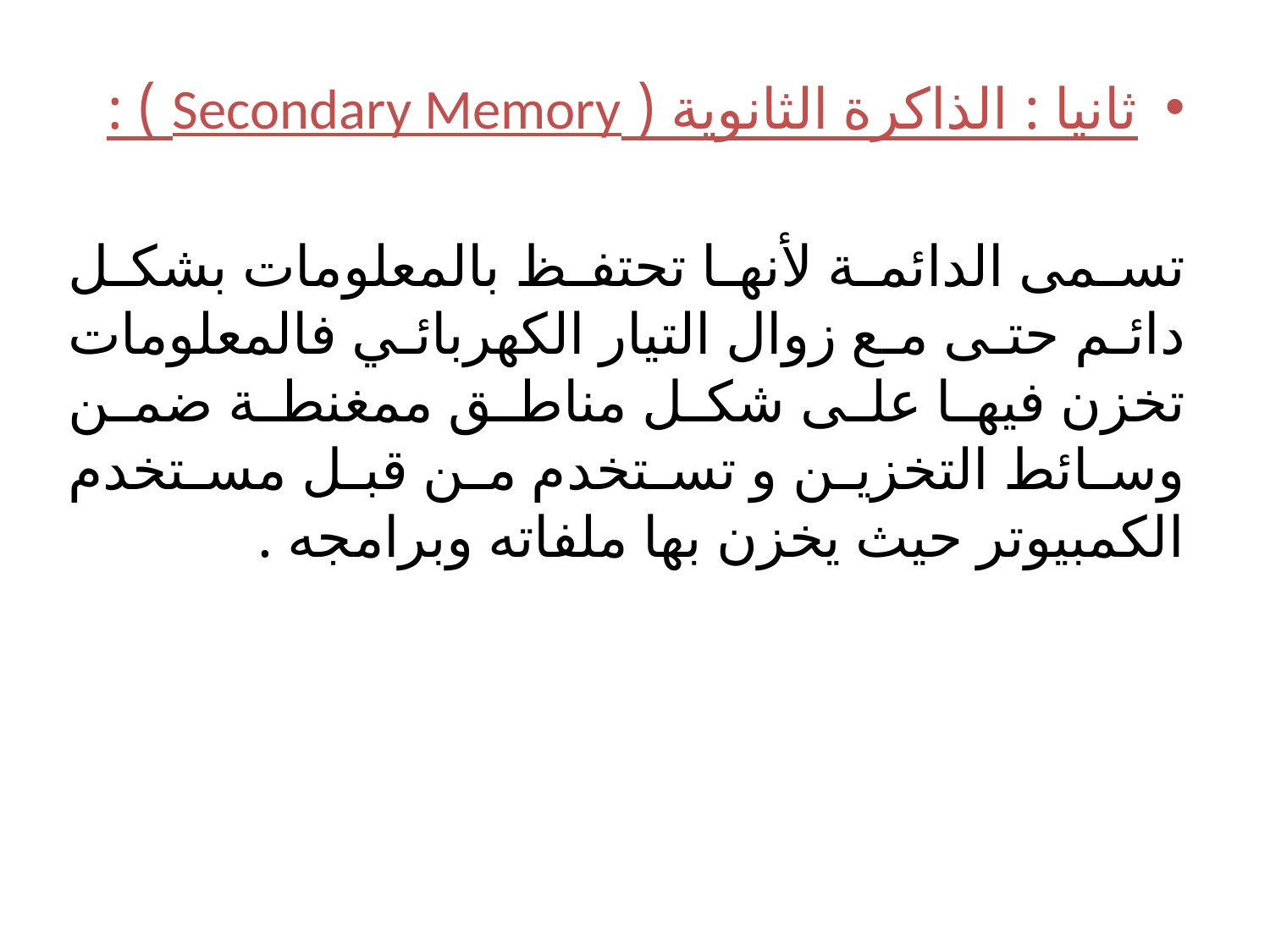

ثانيا : الذاكرة الثانوية ( Secondary Memory ) :

	تسمى الدائمة لأنها تحتفظ بالمعلومات بشكل دائم حتى مع زوال التيار الكهربائي فالمعلومات تخزن فيها على شكل مناطق ممغنطة ضمن وسائط التخزين و تستخدم من قبل مستخدم الكمبيوتر حيث يخزن بها ملفاته وبرامجه .